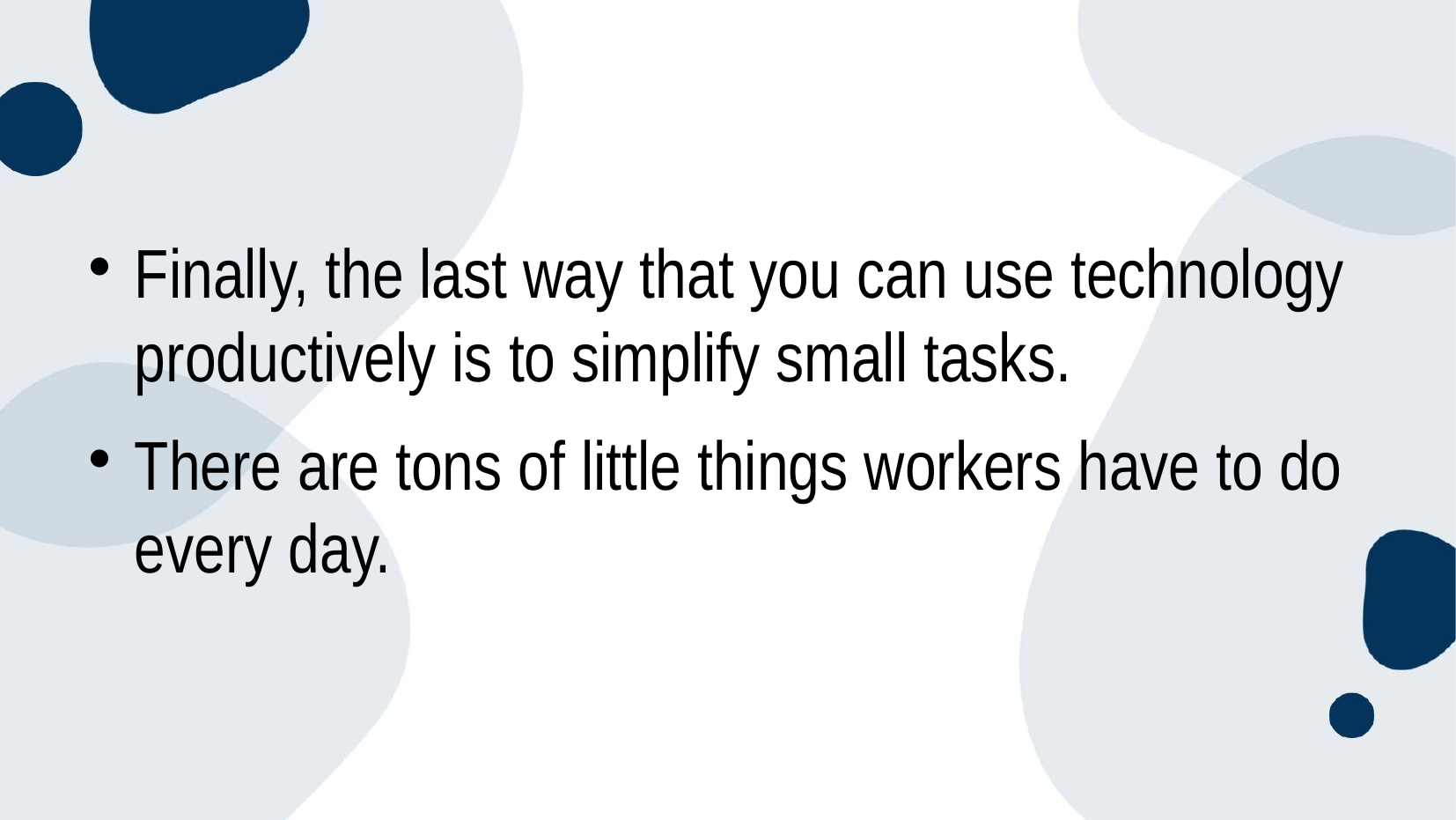

Finally, the last way that you can use technology productively is to simplify small tasks.
There are tons of little things workers have to do every day.